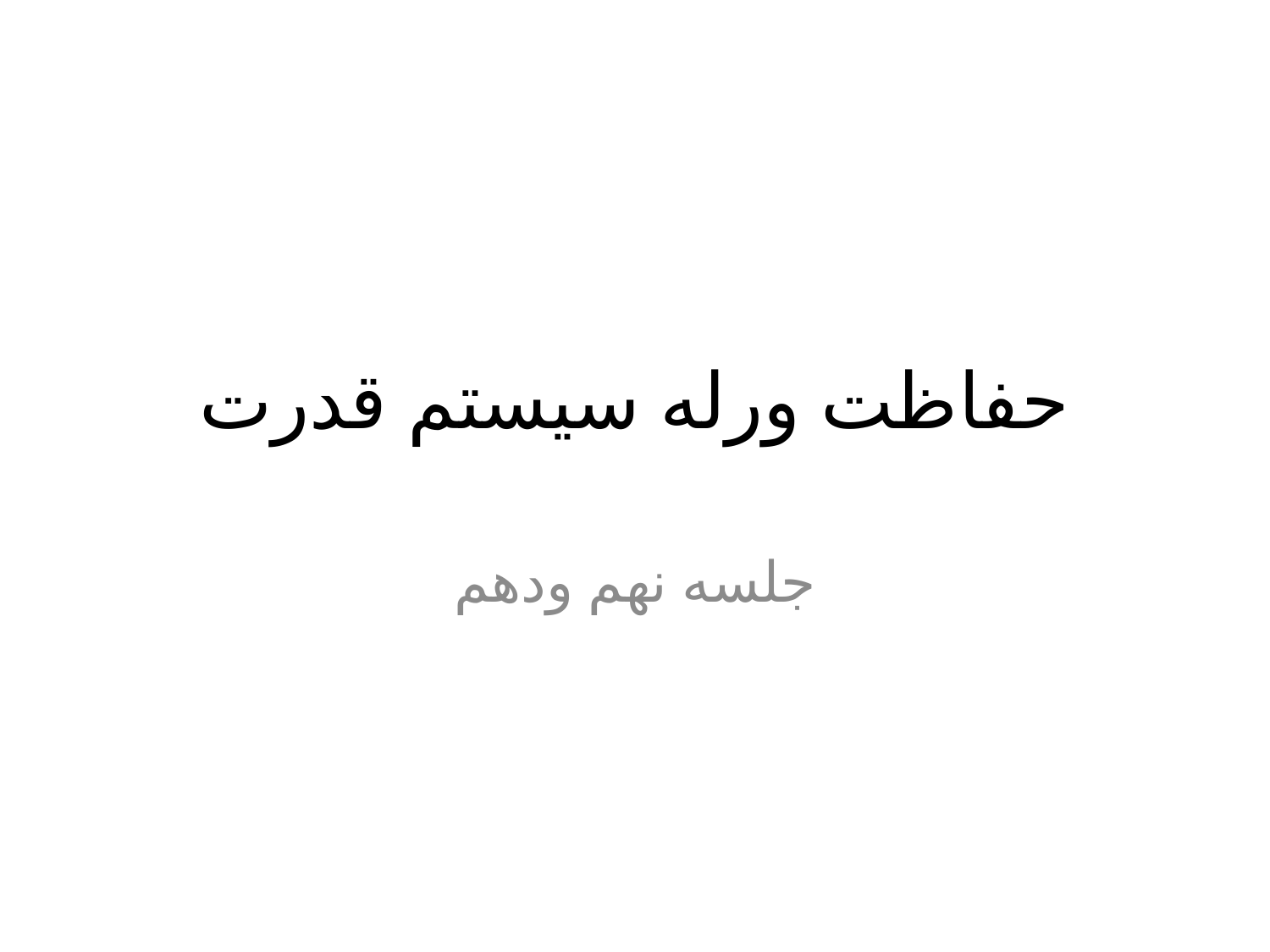

# حفاظت ورله سیستم قدرت
جلسه نهم ودهم